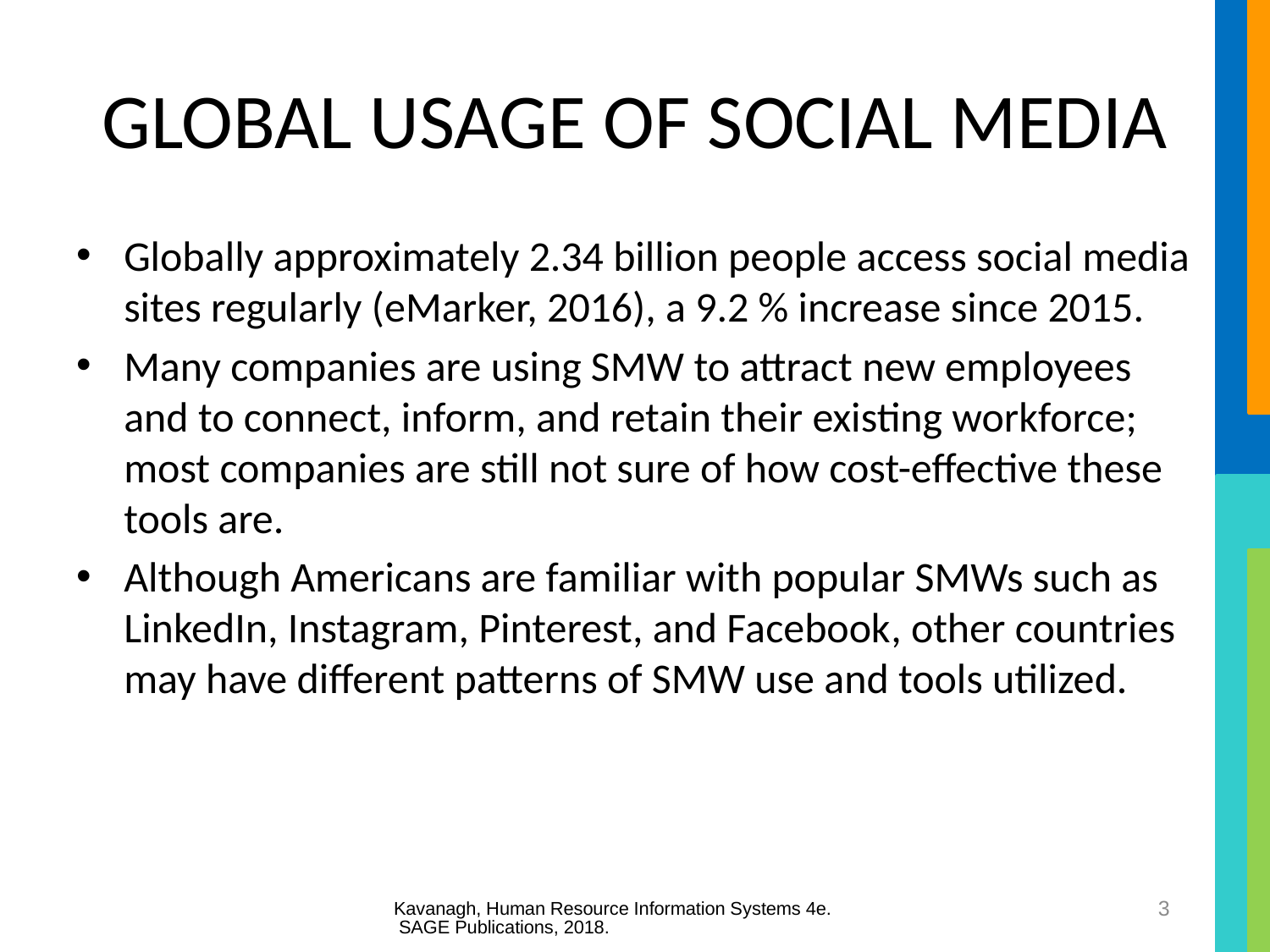

# GLOBAL USAGE OF SOCIAL MEDIA
Globally approximately 2.34 billion people access social media sites regularly (eMarker, 2016), a 9.2 % increase since 2015.
Many companies are using SMW to attract new employees and to connect, inform, and retain their existing workforce; most companies are still not sure of how cost-effective these tools are.
Although Americans are familiar with popular SMWs such as LinkedIn, Instagram, Pinterest, and Facebook, other countries may have different patterns of SMW use and tools utilized.
Kavanagh, Human Resource Information Systems 4e. SAGE Publications, 2018.
3